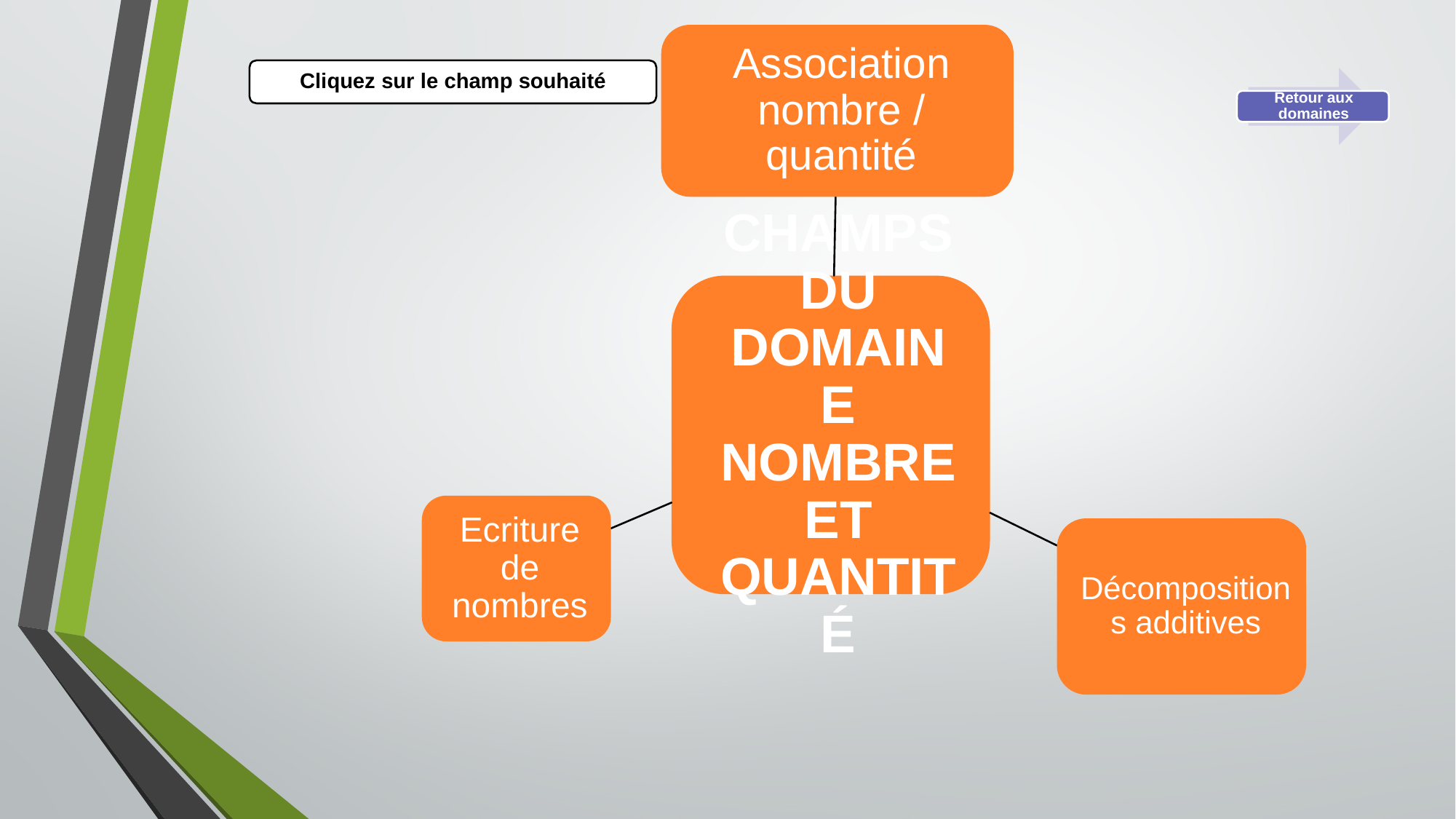

Champs du domaine Nombre et quantité
Association nombre / quantité
Décompositions additives
Ecriture de nombres

Cliquez sur le champ souhaité
Retour aux domaines